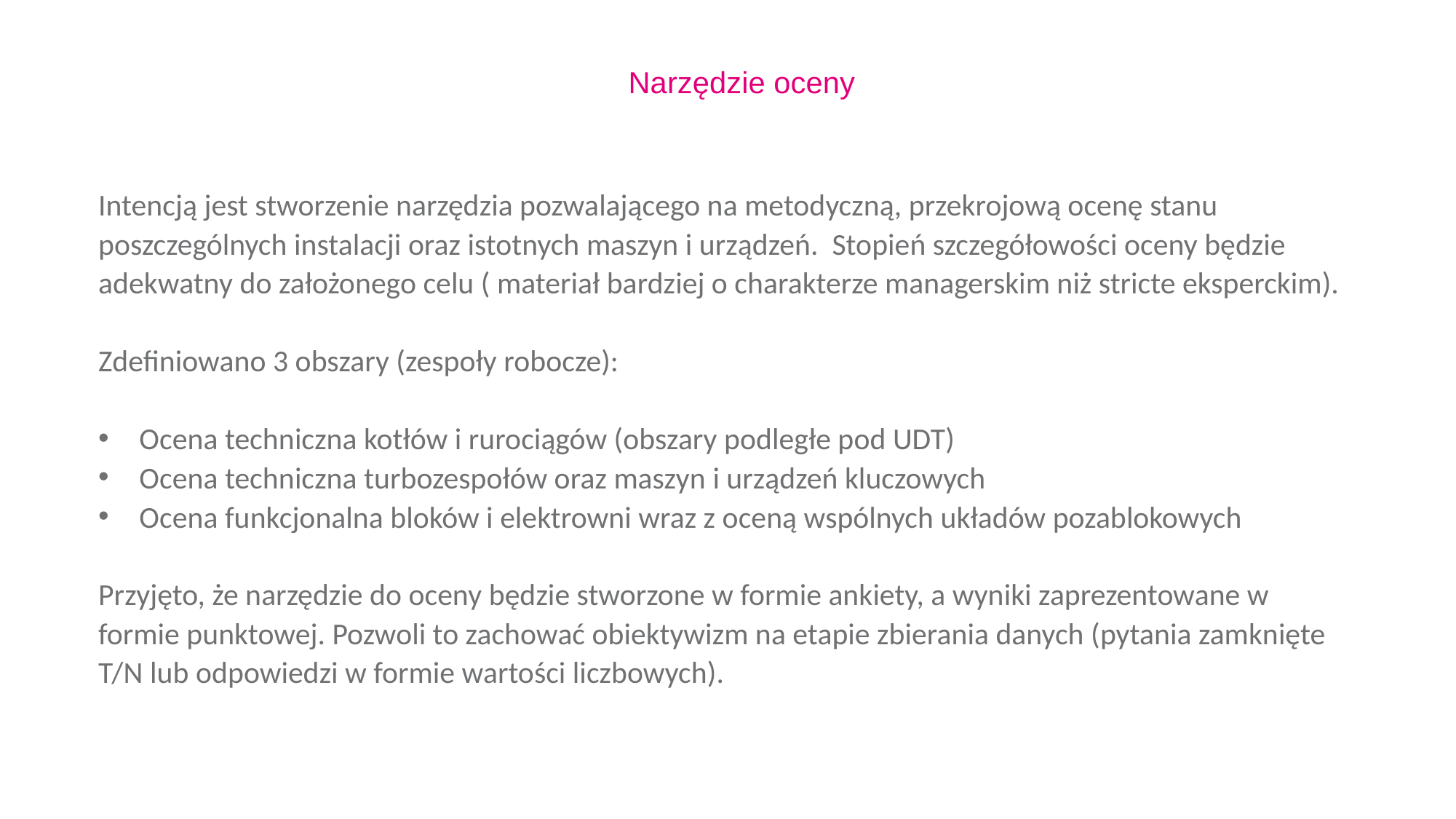

Narzędzie oceny

Intencją jest stworzenie narzędzia pozwalającego na metodyczną, przekrojową ocenę stanu poszczególnych instalacji oraz istotnych maszyn i urządzeń.  Stopień szczegółowości oceny będzie adekwatny do założonego celu ( materiał bardziej o charakterze managerskim niż stricte eksperckim).

Zdefiniowano 3 obszary (zespoły robocze):

Ocena techniczna kotłów i rurociągów (obszary podległe pod UDT)
Ocena techniczna turbozespołów oraz maszyn i urządzeń kluczowych
Ocena funkcjonalna bloków i elektrowni wraz z oceną wspólnych układów pozablokowych

Przyjęto, że narzędzie do oceny będzie stworzone w formie ankiety, a wyniki zaprezentowane w formie punktowej. Pozwoli to zachować obiektywizm na etapie zbierania danych (pytania zamknięte T/N lub odpowiedzi w formie wartości liczbowych).